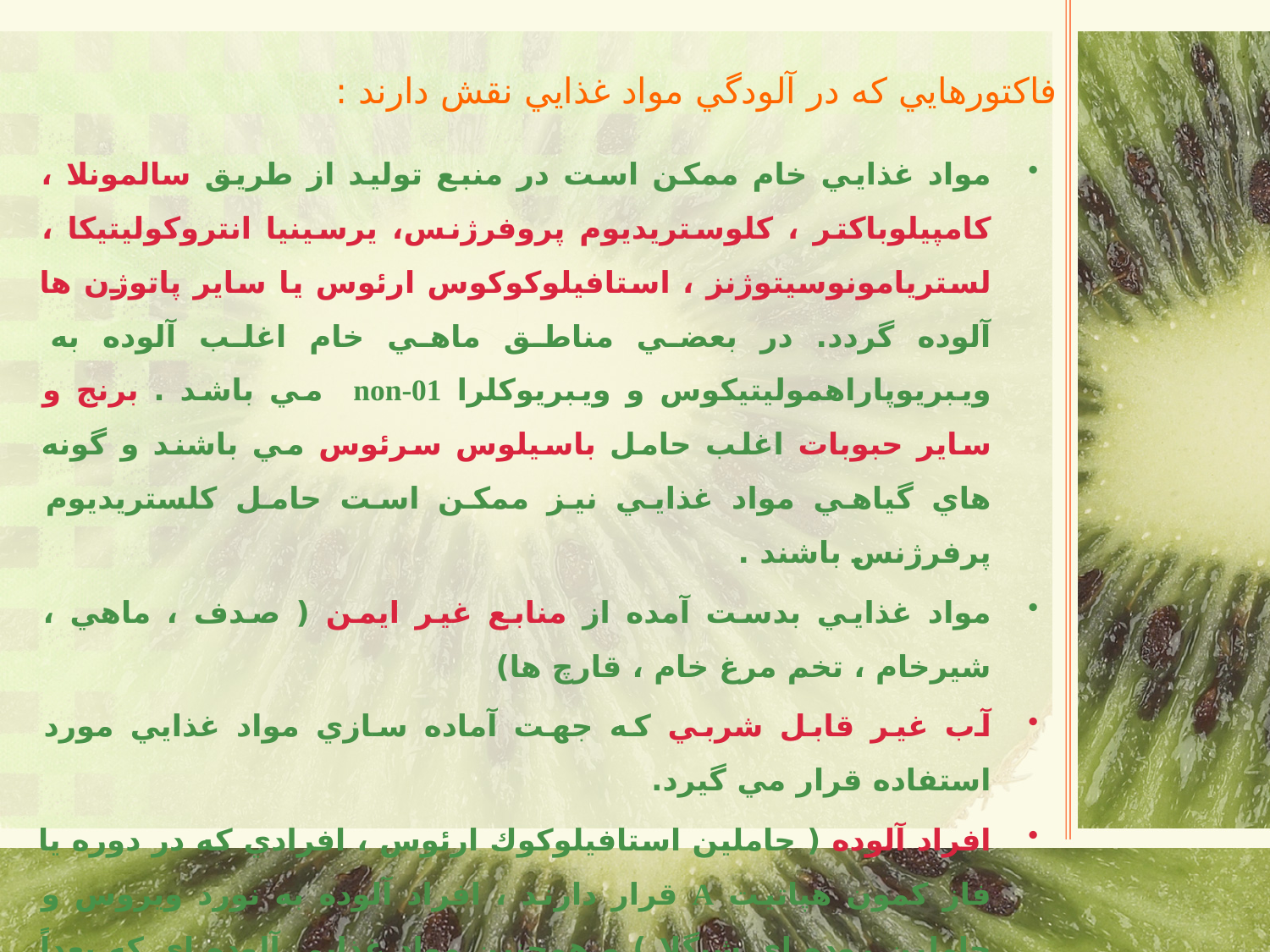

فاكتورهايي كه در آلودگي مواد غذايي نقش دارند :
مواد غذايي خام ممكن است در منبع توليد از طريق سالمونلا ، كامپيلوباكتر ، كلوستريديوم پروفرژنس، يرسينيا انتروكوليتيكا ، لستريامونوسيتوژنز ، استافيلوكوكوس ارئوس يا ساير پاتوژن ها آلوده گردد. در بعضي مناطق ماهي خام اغلب آلوده به ويبريوپاراهموليتيكوس و ويبريوكلرا non-01  مي باشد . برنج و ساير حبوبات اغلب حامل باسيلوس سرئوس مي باشند و گونه هاي گياهي مواد غذايي نيز ممكن است حامل كلستريديوم پرفرژنس باشند .
مواد غذايي بدست آمده از منابع غير ايمن ( صدف ، ماهي ، شيرخام ، تخم مرغ خام ، قارچ ها)
آب غير قابل شربي كه جهت آماده سازي مواد غذايي مورد استفاده قرار مي گيرد.
افراد آلوده ( حاملين استافيلوكوك ارئوس ، افرادي كه در دوره يا فاز كمون هپاتيت A قرار دارند ، افراد آلوده به نورد ويروس و حاملين روده اي شيگلا ) و همچنين مواد غذايي آلوده اي كه بعداً تحت فرآوري گرمايي مناسب قرار نگرفته اند .
آلاينده هايي كه از طريق دست اندركاران ، لباس يا تجهيزات ، مواد اوليه خام با منشاء حيواني منتشر گرديده اند .